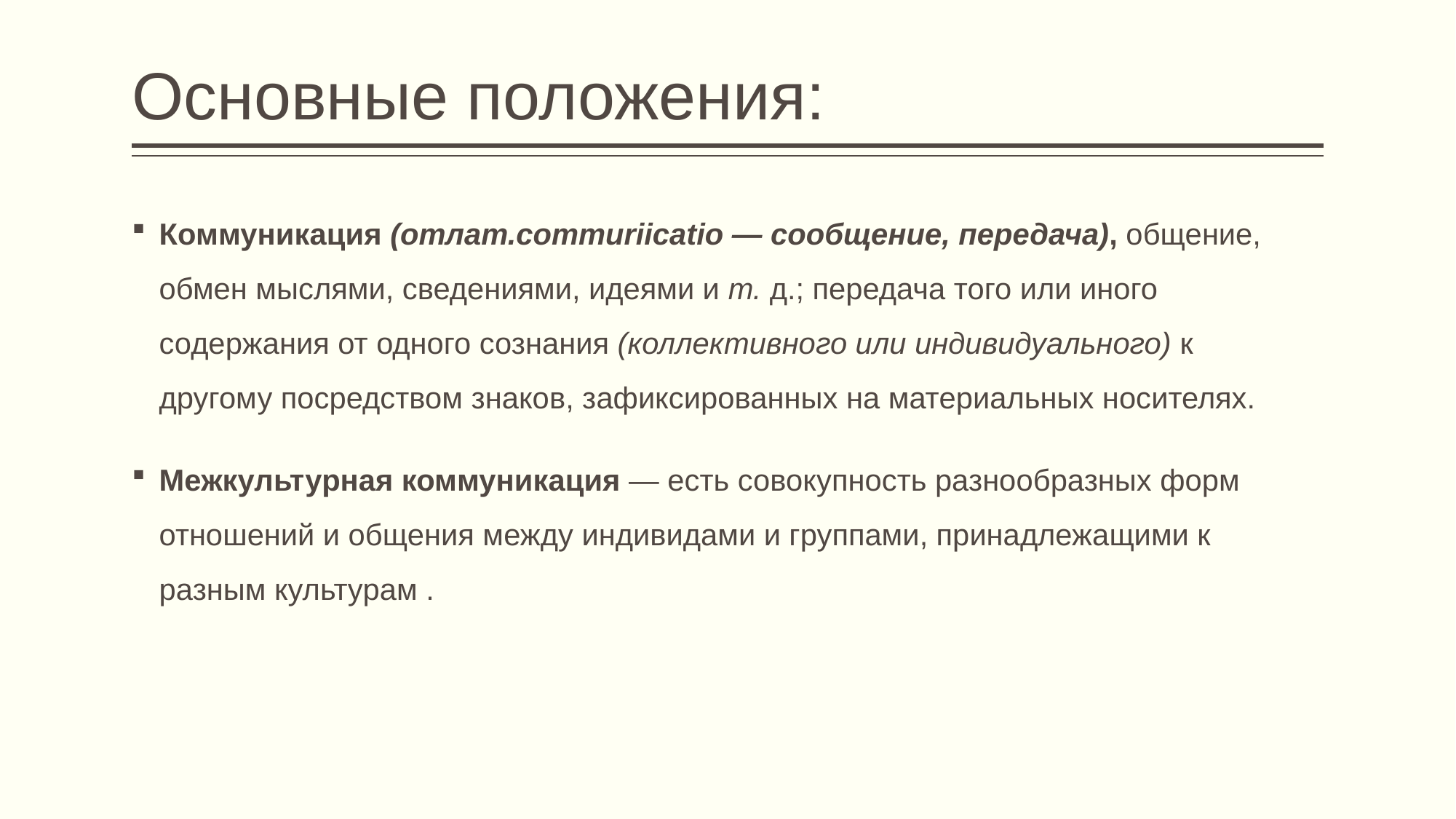

# Основные положения:
Коммуникация (отлат.commuriicatio — сообщение, передача), общение, обмен мыслями, сведениями, идеями и т. д.; передача того или иного содержания от одного сознания (коллективного или индивидуального) к другому посредством знаков, зафиксированных на материальных носителях.
Межкультурная коммуникация — есть совокупность разнообразных форм отношений и общения между индивидами и группами, принадлежащими к разным культурам .